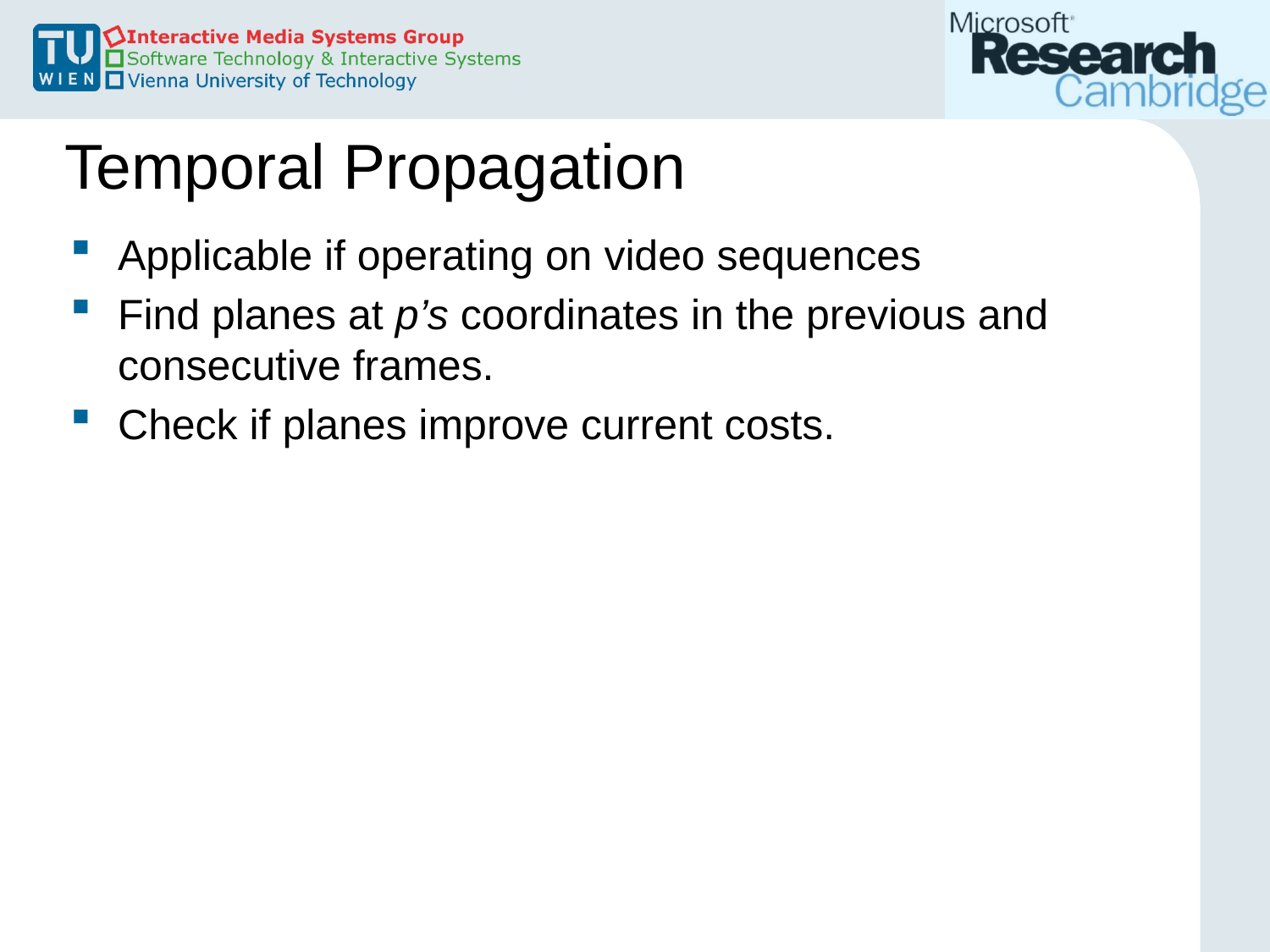

# Temporal Propagation
Applicable if operating on video sequences
Find planes at p’s coordinates in the previous and consecutive frames.
Check if planes improve current costs.